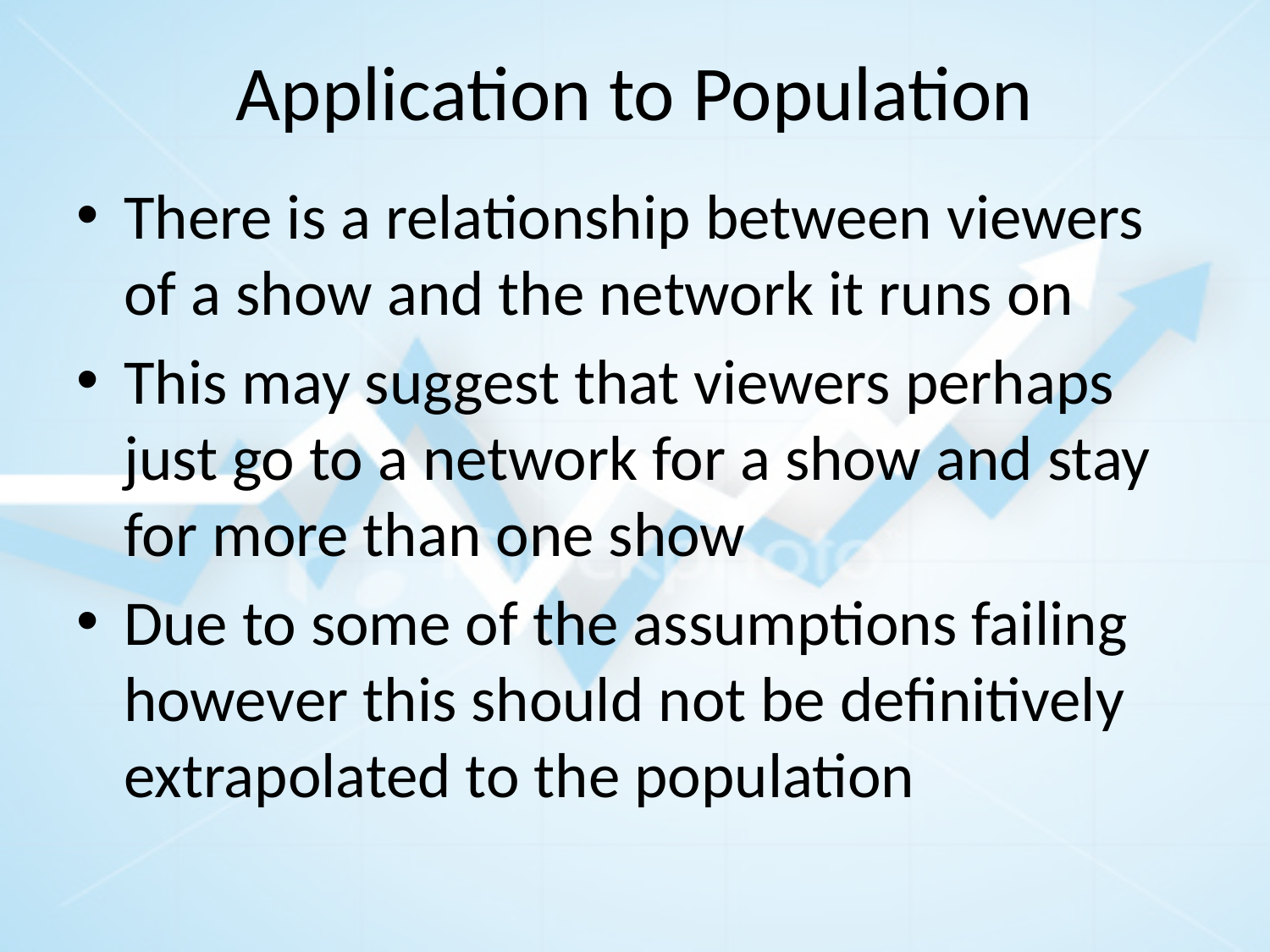

# Application to Population
There is a relationship between viewers of a show and the network it runs on
This may suggest that viewers perhaps just go to a network for a show and stay for more than one show
Due to some of the assumptions failing however this should not be definitively extrapolated to the population